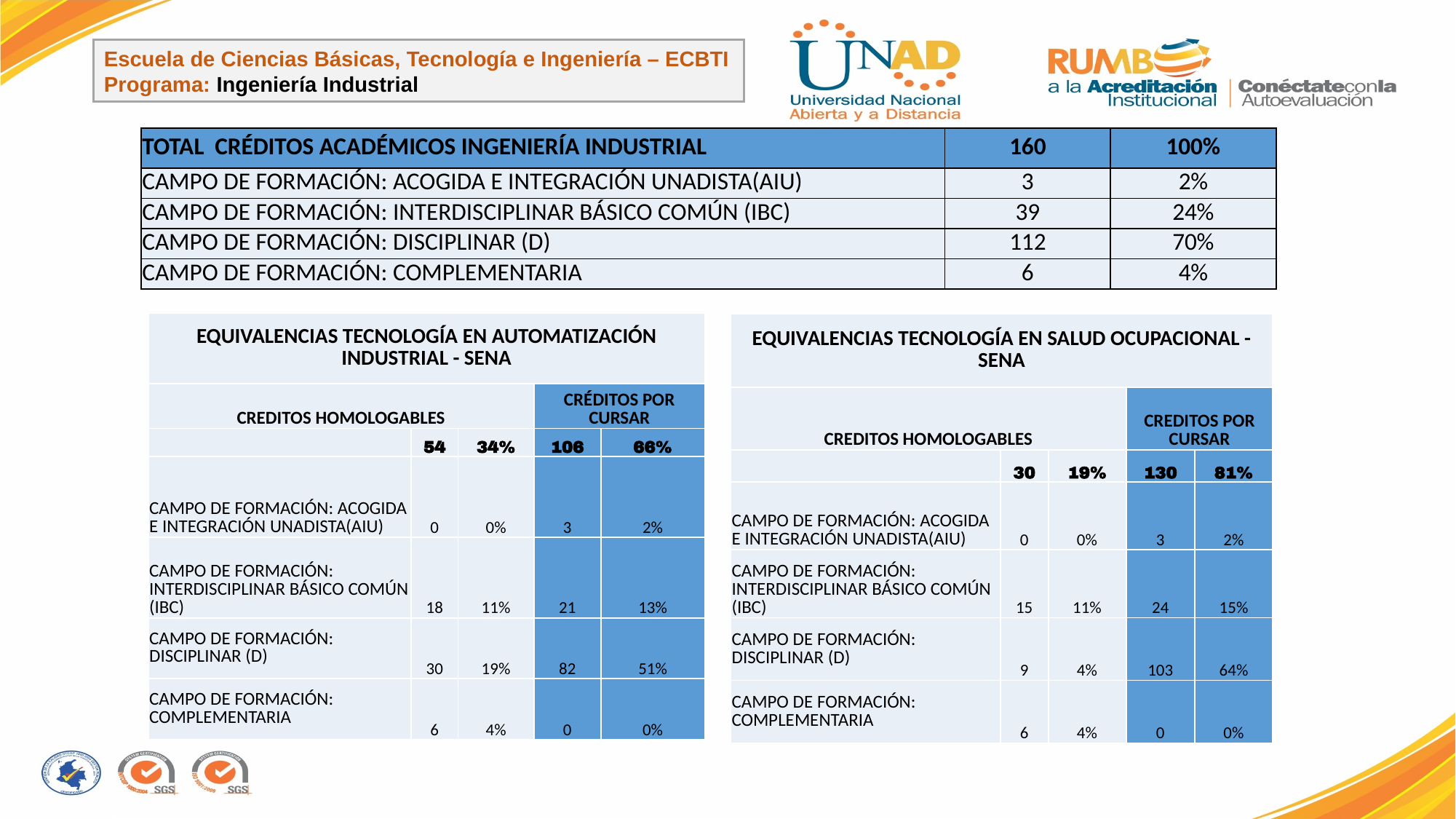

Escuela de Ciencias Básicas, Tecnología e Ingeniería – ECBTI
Programa: Ingeniería Industrial
| TOTAL CRÉDITOS ACADÉMICOS INGENIERÍA INDUSTRIAL | 160 | 100% |
| --- | --- | --- |
| CAMPO DE FORMACIÓN: ACOGIDA E INTEGRACIÓN UNADISTA(AIU) | 3 | 2% |
| CAMPO DE FORMACIÓN: INTERDISCIPLINAR BÁSICO COMÚN (IBC) | 39 | 24% |
| CAMPO DE FORMACIÓN: DISCIPLINAR (D) | 112 | 70% |
| CAMPO DE FORMACIÓN: COMPLEMENTARIA | 6 | 4% |
| EQUIVALENCIAS TECNOLOGÍA EN AUTOMATIZACIÓN INDUSTRIAL - SENA |  |  |  |  |
| --- | --- | --- | --- | --- |
| CREDITOS HOMOLOGABLES |  |  | CRÉDITOS POR CURSAR |  |
|  | 54 | 34% | 106 | 66% |
| CAMPO DE FORMACIÓN: ACOGIDA E INTEGRACIÓN UNADISTA(AIU) | 0 | 0% | 3 | 2% |
| CAMPO DE FORMACIÓN: INTERDISCIPLINAR BÁSICO COMÚN (IBC) | 18 | 11% | 21 | 13% |
| CAMPO DE FORMACIÓN: DISCIPLINAR (D) | 30 | 19% | 82 | 51% |
| CAMPO DE FORMACIÓN: COMPLEMENTARIA | 6 | 4% | 0 | 0% |
| EQUIVALENCIAS TECNOLOGÍA EN SALUD OCUPACIONAL - SENA |  |  |  |  |
| --- | --- | --- | --- | --- |
| CREDITOS HOMOLOGABLES |  |  | CREDITOS POR CURSAR |  |
|  | 30 | 19% | 130 | 81% |
| CAMPO DE FORMACIÓN: ACOGIDA E INTEGRACIÓN UNADISTA(AIU) | 0 | 0% | 3 | 2% |
| CAMPO DE FORMACIÓN: INTERDISCIPLINAR BÁSICO COMÚN (IBC) | 15 | 11% | 24 | 15% |
| CAMPO DE FORMACIÓN: DISCIPLINAR (D) | 9 | 4% | 103 | 64% |
| CAMPO DE FORMACIÓN: COMPLEMENTARIA | 6 | 4% | 0 | 0% |